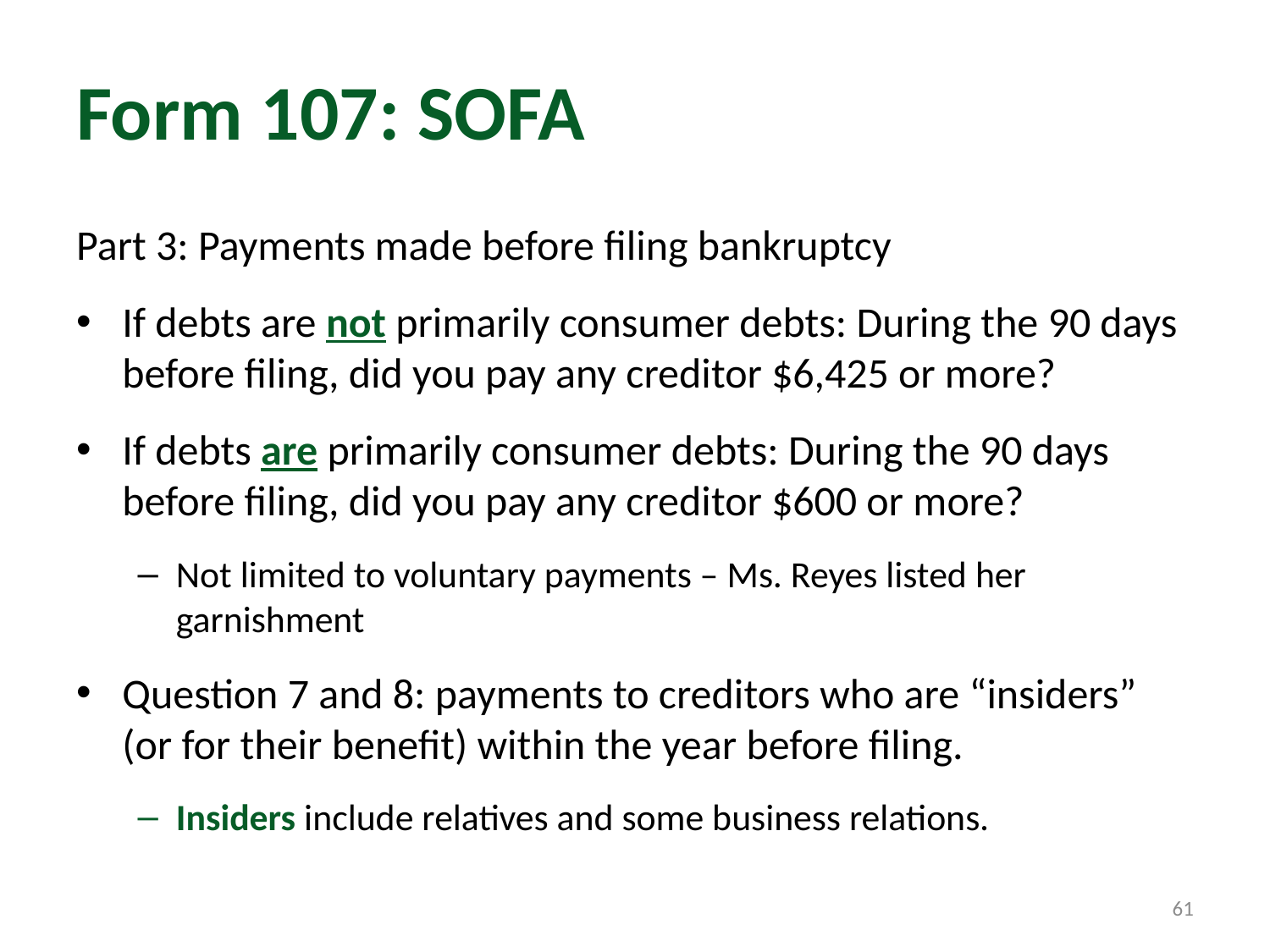

# Form 107: SOFA
Part 3: Payments made before filing bankruptcy
If debts are not primarily consumer debts: During the 90 days before filing, did you pay any creditor $6,425 or more?
If debts are primarily consumer debts: During the 90 days before filing, did you pay any creditor $600 or more?
Not limited to voluntary payments – Ms. Reyes listed her garnishment
Question 7 and 8: payments to creditors who are “insiders” (or for their benefit) within the year before filing.
Insiders include relatives and some business relations.
61